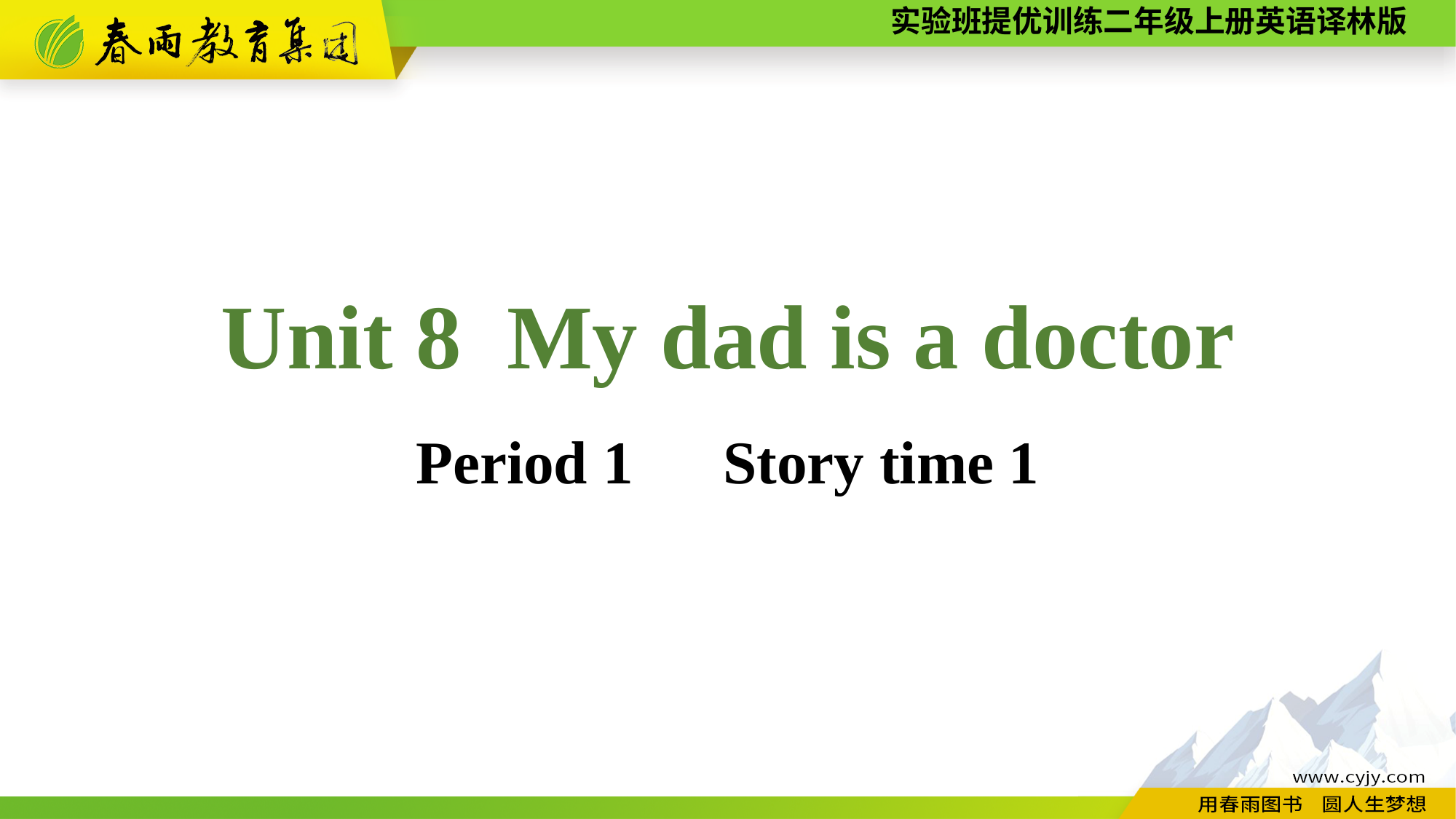

Unit 8  My dad is a doctor
Period 1　Story time 1